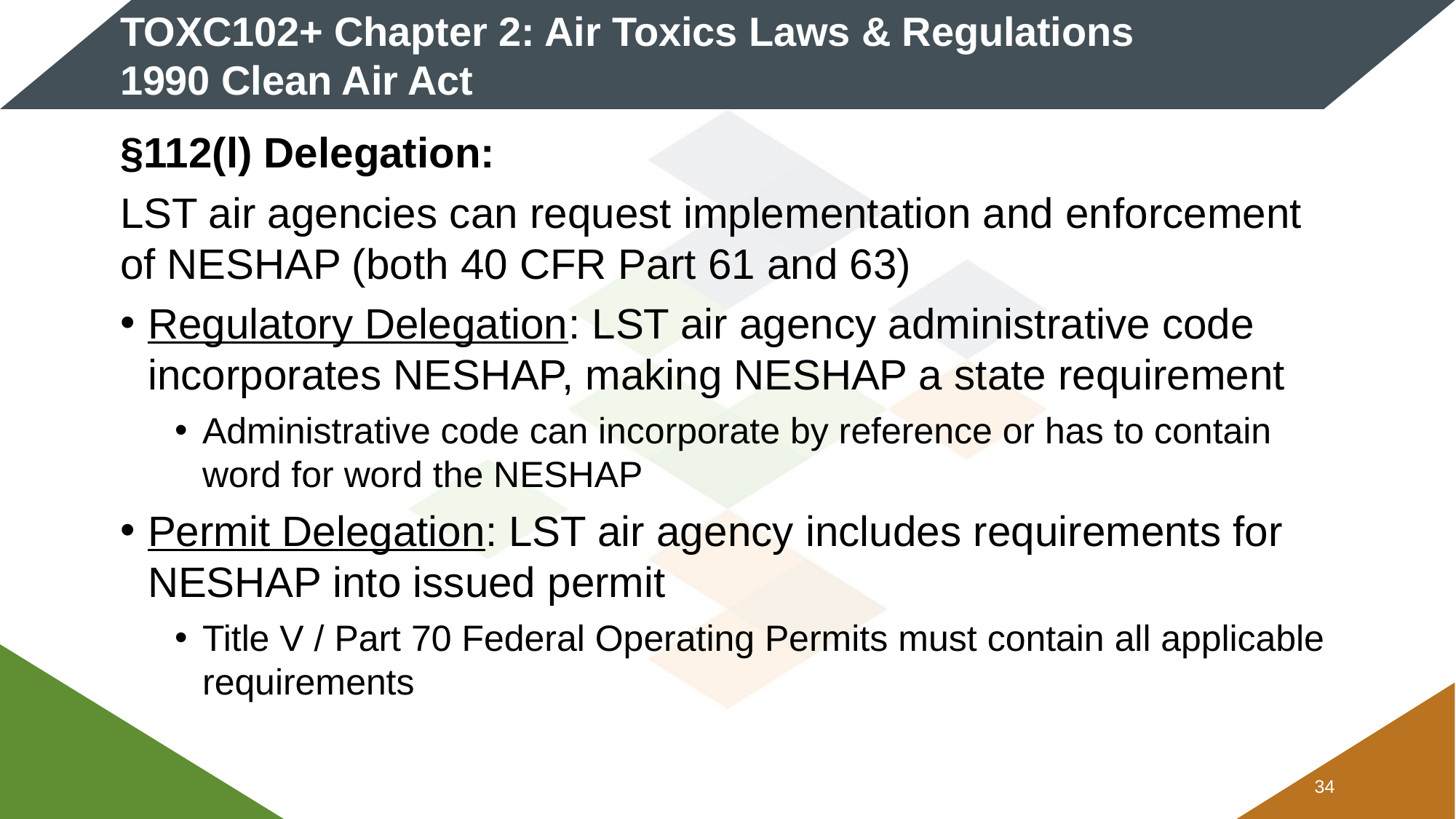

# TOXC102+ Chapter 2: Air Toxics Laws & Regulations 1990 Clean Air Act
§112(l) Delegation:
LST air agencies can request implementation and enforcement of NESHAP (both 40 CFR Part 61 and 63)
Regulatory Delegation: LST air agency administrative code incorporates NESHAP, making NESHAP a state requirement
Administrative code can incorporate by reference or has to contain word for word the NESHAP
Permit Delegation: LST air agency includes requirements for NESHAP into issued permit
Title V / Part 70 Federal Operating Permits must contain all applicable requirements
34